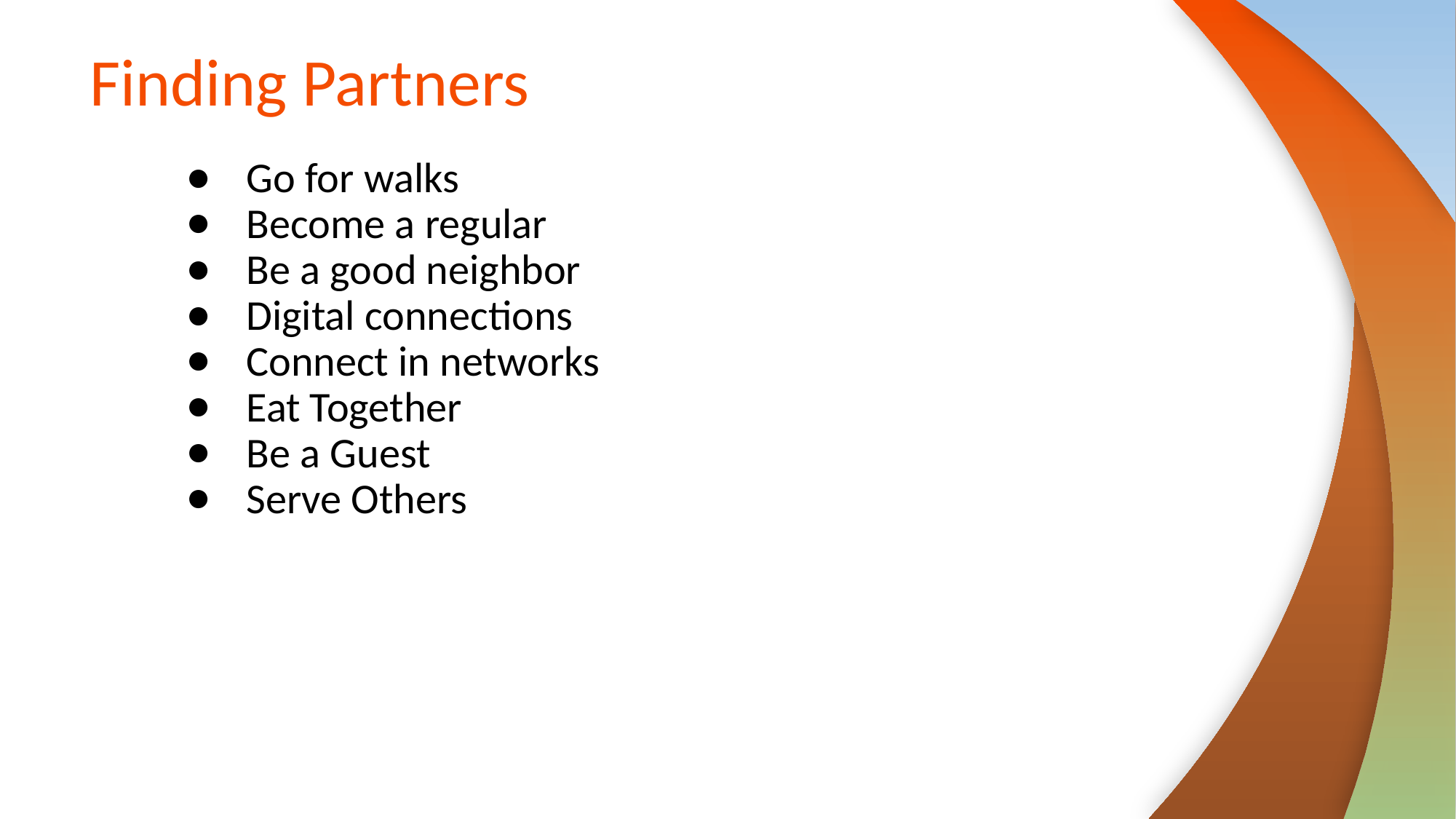

# Finding Partners
Go for walks
Become a regular
Be a good neighbor
Digital connections
Connect in networks
Eat Together
Be a Guest
Serve Others
13